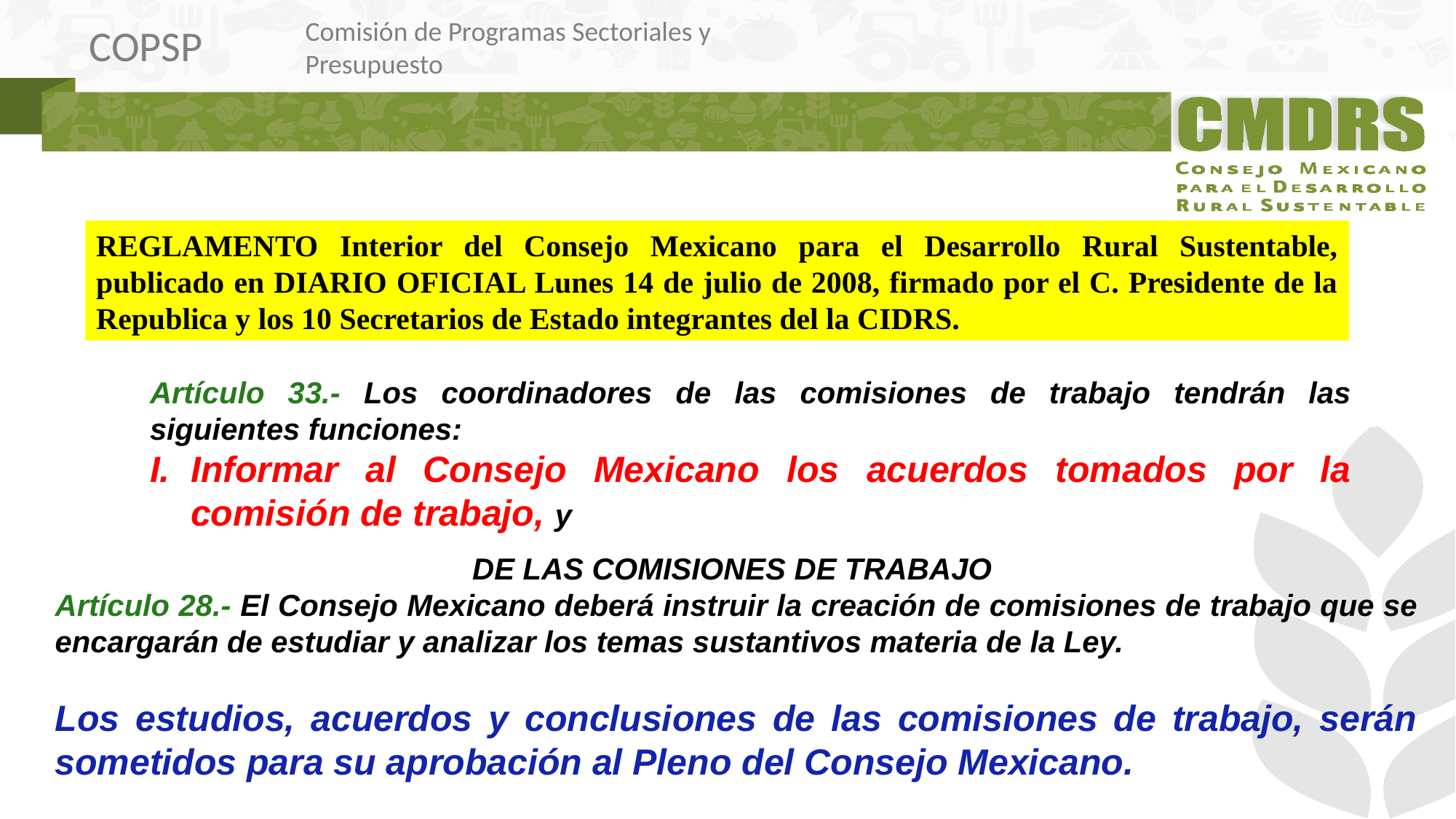

REGLAMENTO Interior del Consejo Mexicano para el Desarrollo Rural Sustentable, publicado en DIARIO OFICIAL Lunes 14 de julio de 2008, firmado por el C. Presidente de la Republica y los 10 Secretarios de Estado integrantes del la CIDRS.
Artículo 33.- Los coordinadores de las comisiones de trabajo tendrán las siguientes funciones:
Informar al Consejo Mexicano los acuerdos tomados por la comisión de trabajo, y
DE LAS COMISIONES DE TRABAJO
Artículo 28.- El Consejo Mexicano deberá instruir la creación de comisiones de trabajo que se encargarán de estudiar y analizar los temas sustantivos materia de la Ley.

Los estudios, acuerdos y conclusiones de las comisiones de trabajo, serán sometidos para su aprobación al Pleno del Consejo Mexicano.